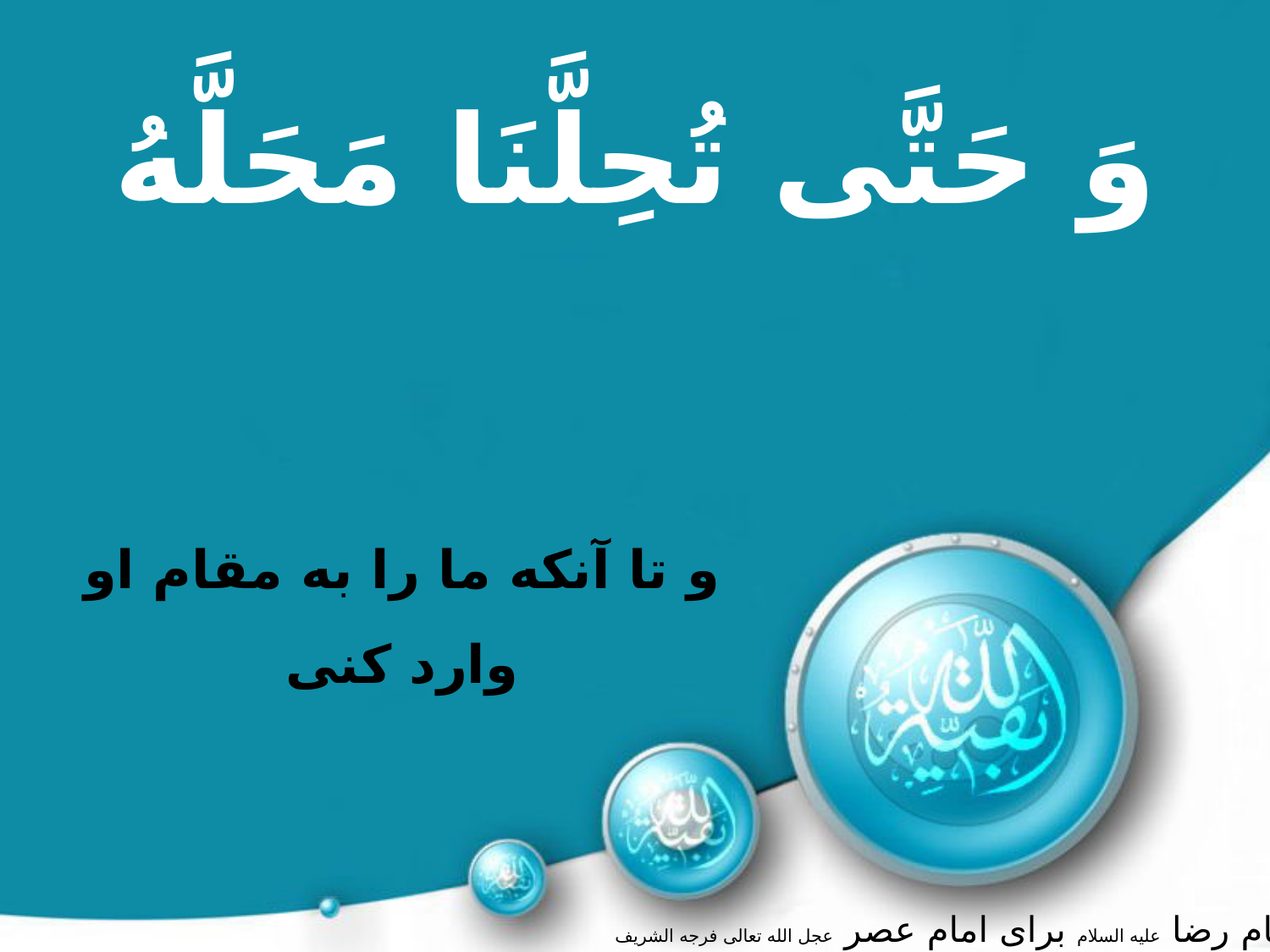

وَ حَتَّى تُحِلَّنَا مَحَلَّهُ
و تا آنكه ما را به مقام او وارد كنى